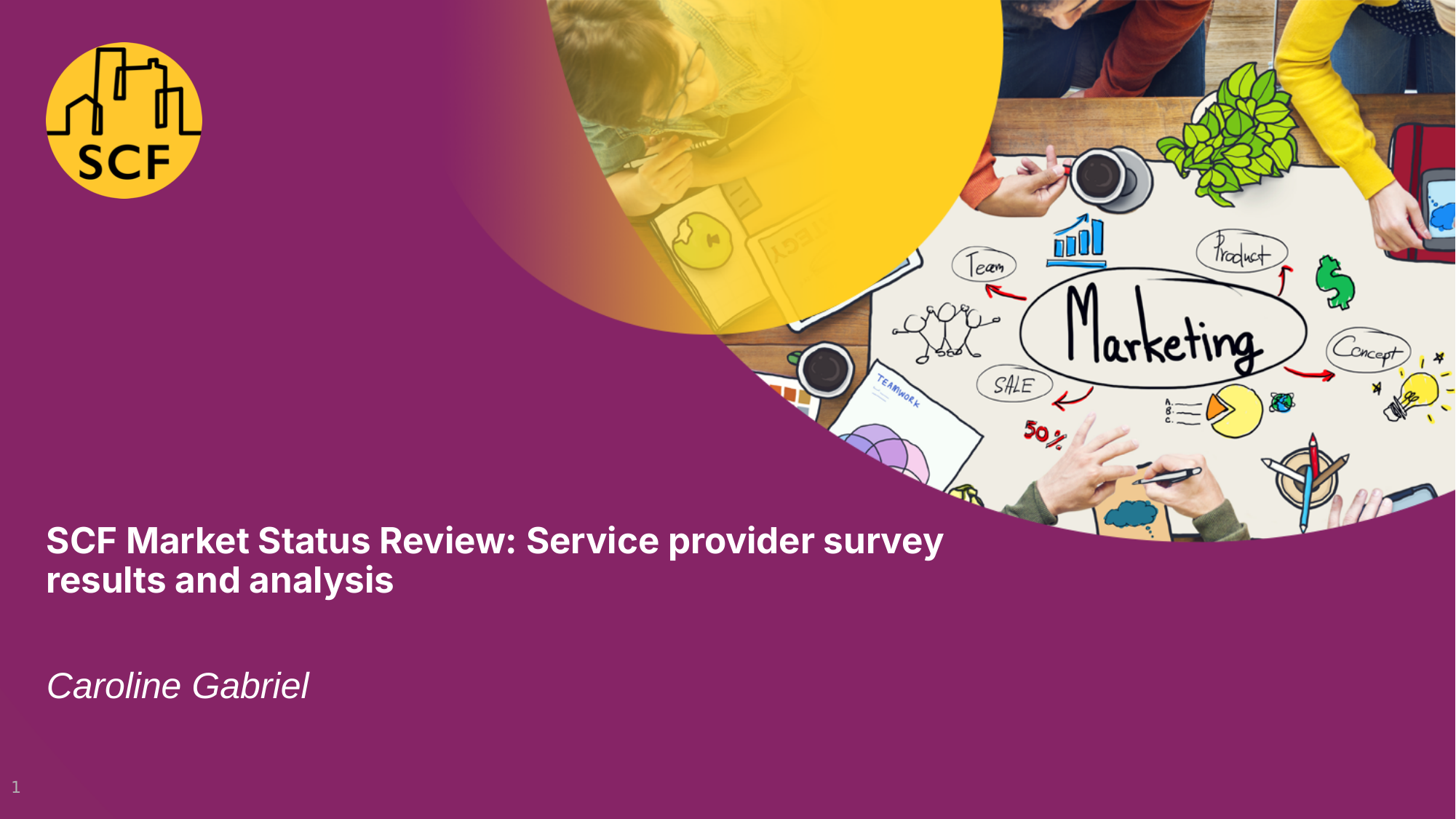

# SCF Market Status Review: Service provider survey results and analysis
Caroline Gabriel
1